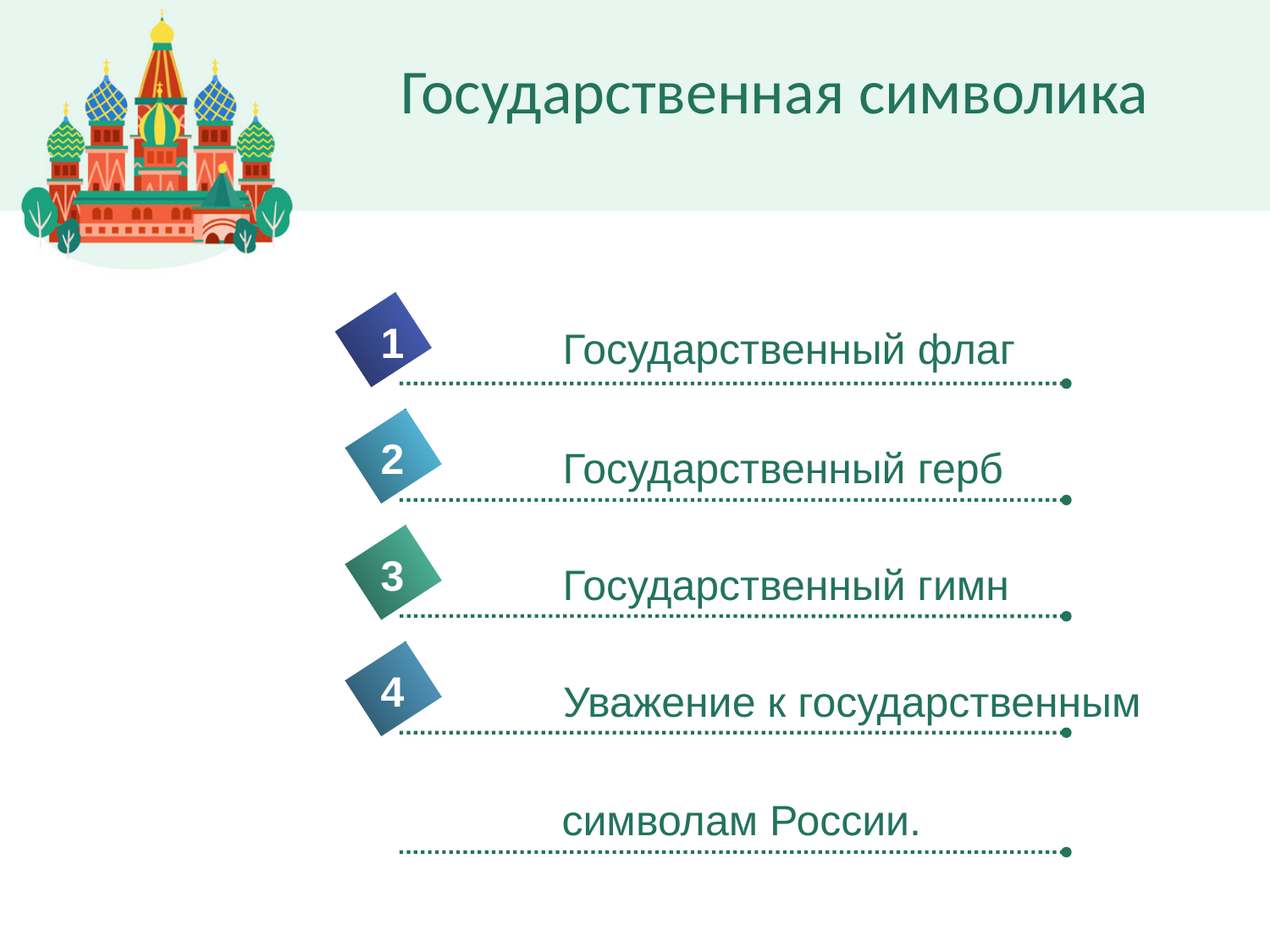

# Государственная символика

1
Государственный флаг

2
Государственный герб

3
Государственный гимн

4
Уважение к государственным

символам России.